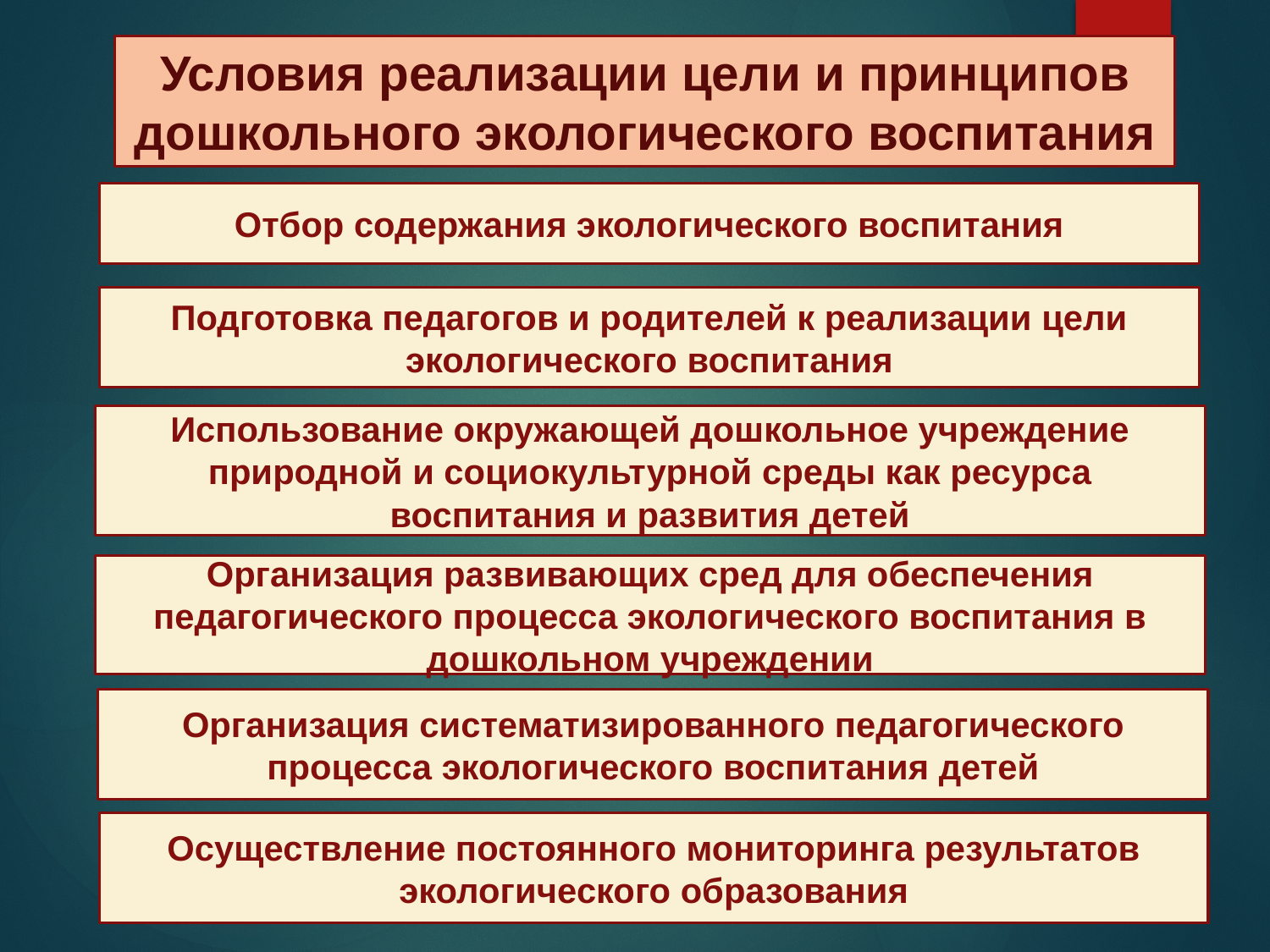

Условия реализации цели и принципов дошкольного экологического воспитания
Отбор содержания экологического воспитания
Подготовка педагогов и родителей к реализации цели экологического воспитания
Использование окружающей дошкольное учреждение природной и социокультурной среды как ресурса воспитания и развития детей
Организация развивающих сред для обеспечения педагогического процесса экологического воспитания в дошкольном учреждении
Организация систематизированного педагогического процесса экологического воспитания детей
Осуществление постоянного мониторинга результатов экологического образования